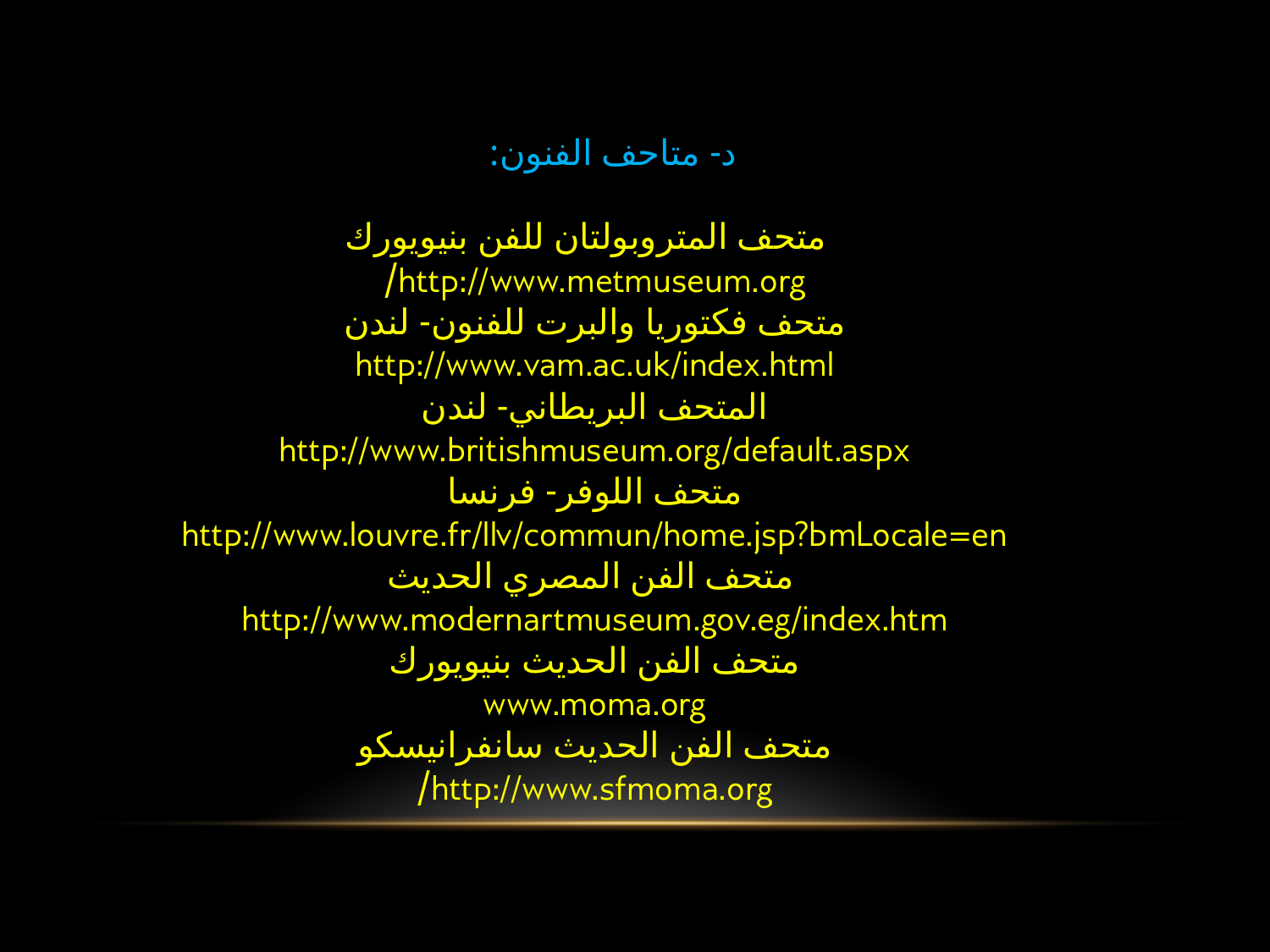

د- متاحف الفنون:

  متحف المتروبولتان للفن بنيويورك
http://www.metmuseum.org/
متحف فكتوريا والبرت للفنون- لندن
http://www.vam.ac.uk/index.html
المتحف البريطاني- لندن
http://www.britishmuseum.org/default.aspx
متحف اللوفر- فرنسا
http://www.louvre.fr/llv/commun/home.jsp?bmLocale=en
 متحف الفن المصري الحديث
http://www.modernartmuseum.gov.eg/index.htm
متحف الفن الحديث بنيويورك
www.moma.org
متحف الفن الحديث سانفرانيسكو
http://www.sfmoma.org/